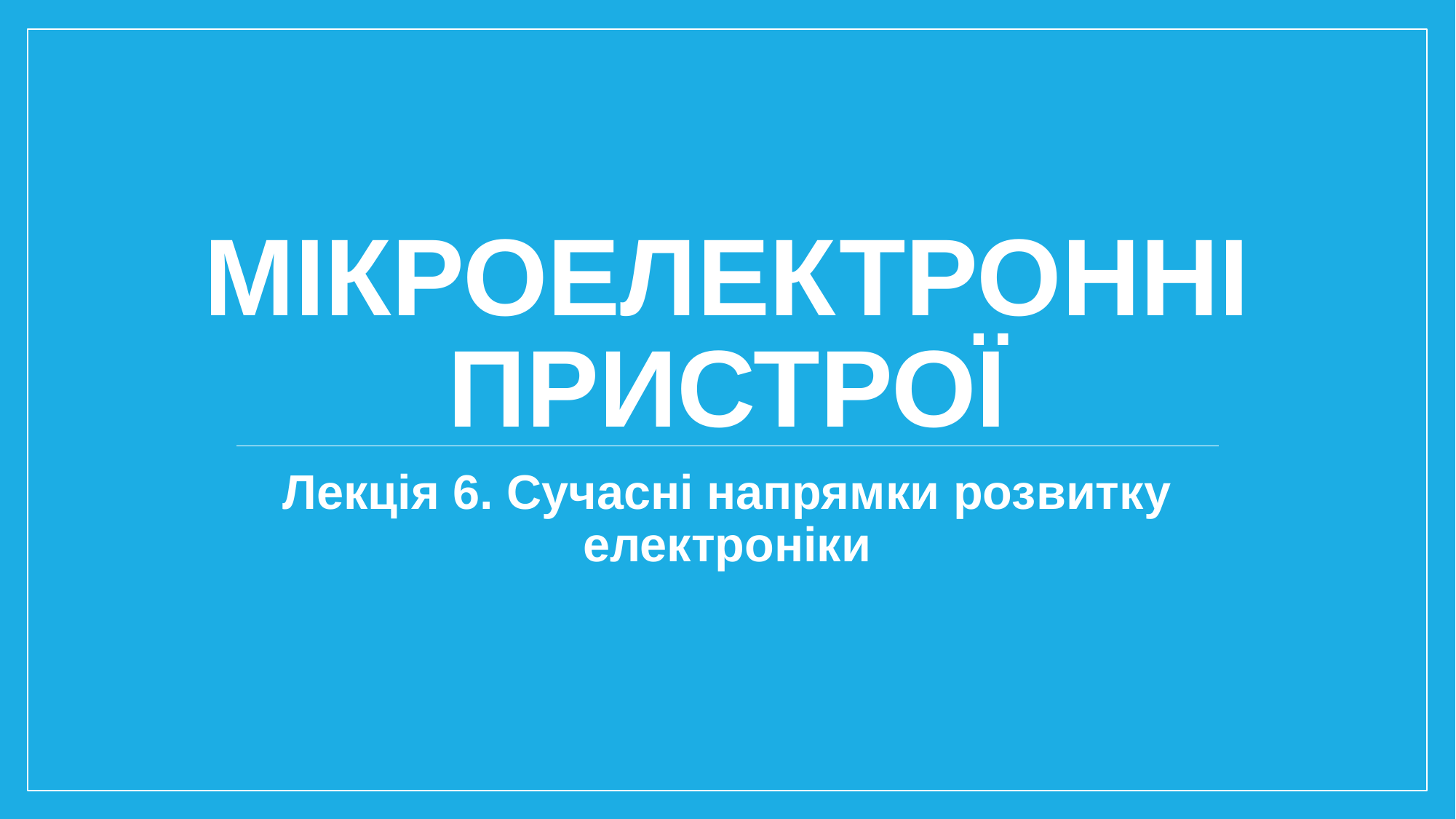

# Мікроелектронні пристрої
Лекція 6. Сучасні напрямки розвитку електроніки